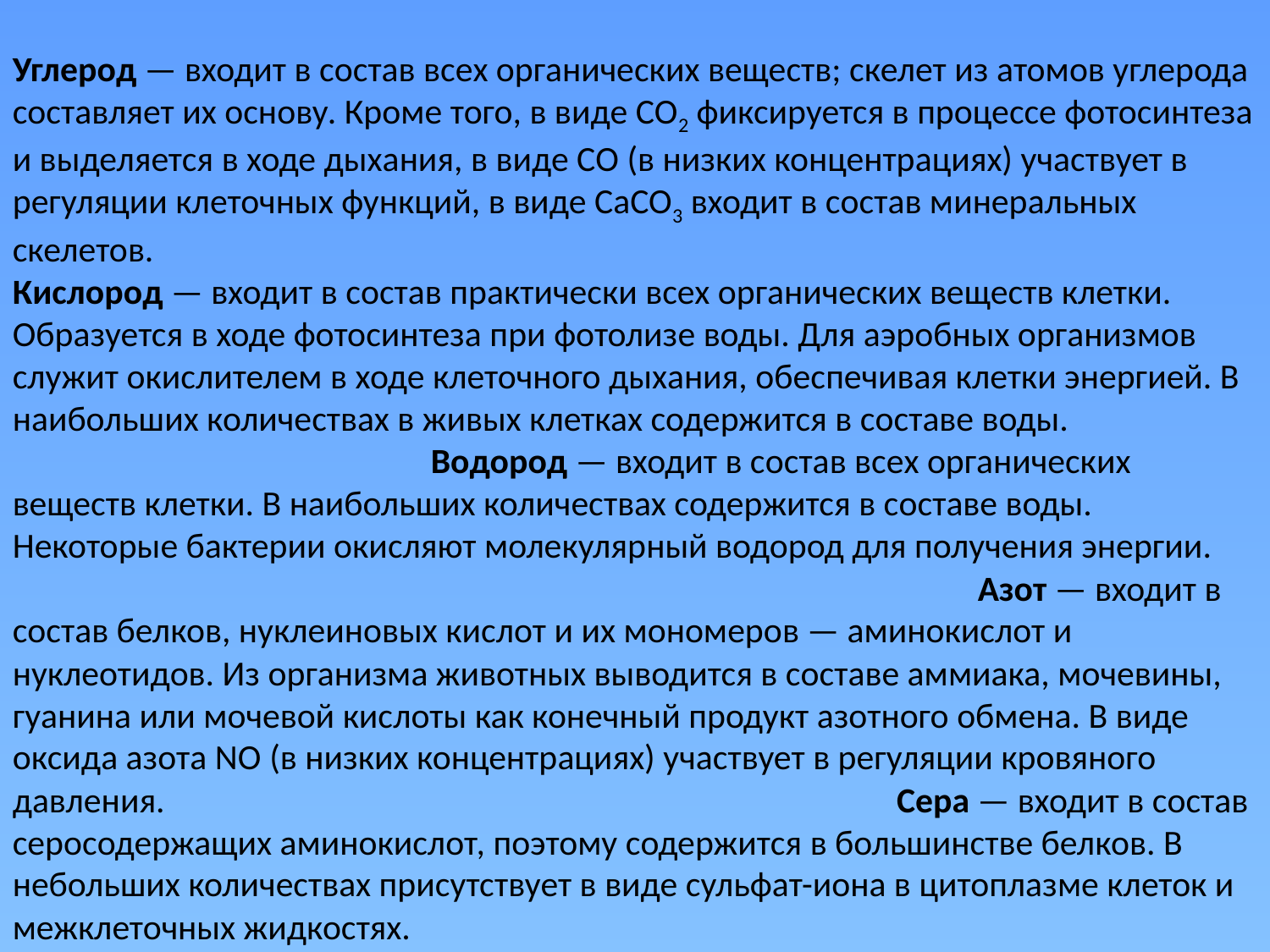

Углерод — входит в состав всех органических веществ; скелет из атомов углерода составляет их основу. Кроме того, в виде CO2 фиксируется в процессе фотосинтеза и выделяется в ходе дыхания, в виде CO (в низких концентрациях) участвует в регуляции клеточных функций, в виде CaCO3 входит в состав минеральных скелетов.                                                                                                                                     Кислород — входит в состав практически всех органических веществ клетки. Образуется в ходе фотосинтеза при фотолизе воды. Для аэробных организмов служит окислителем в ходе клеточного дыхания, обеспечивая клетки энергией. В наибольших количествах в живых клетках содержится в составе воды.                                                                            Водород — входит в состав всех органических веществ клетки. В наибольших количествах содержится в составе воды. Некоторые бактерии окисляют молекулярный водород для получения энергии.                                                                                                                              Азот — входит в состав белков, нуклеиновых кислот и их мономеров — аминокислот и нуклеотидов. Из организма животных выводится в составе аммиака, мочевины, гуанина или мочевой кислоты как конечный продукт азотного обмена. В виде оксида азота NO (в низких концентрациях) участвует в регуляции кровяного давления.                                                                                           Сера — входит в состав серосодержащих аминокислот, поэтому содержится в большинстве белков. В небольших количествах присутствует в виде сульфат-иона в цитоплазме клеток и межклеточных жидкостях.